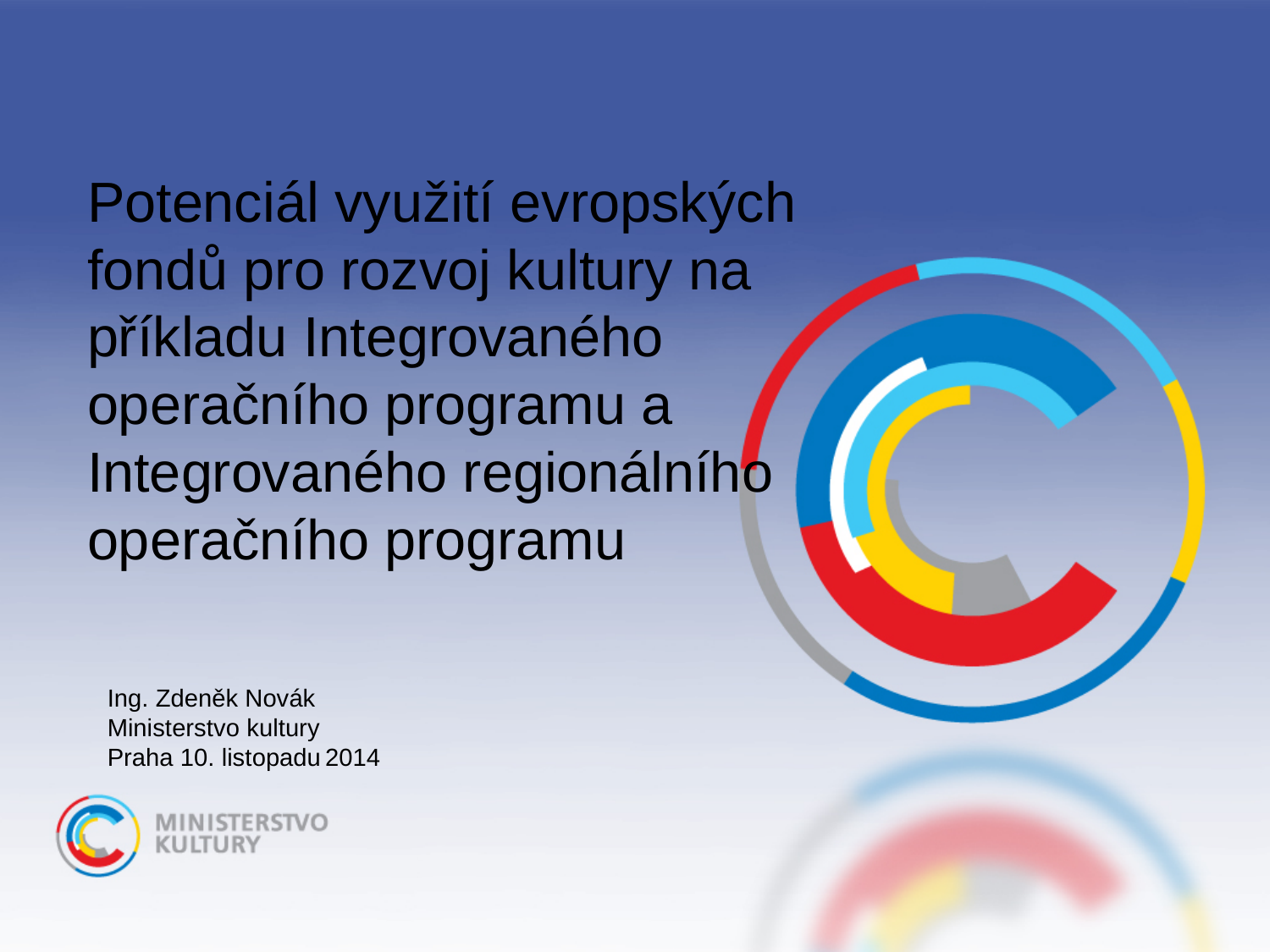

Potenciál využití evropských fondů pro rozvoj kultury na příkladu Integrovaného operačního programu a Integrovaného regionálního operačního programu

Ing. Zdeněk Novák
Ministerstvo kultury
Praha 10. listopadu 2014